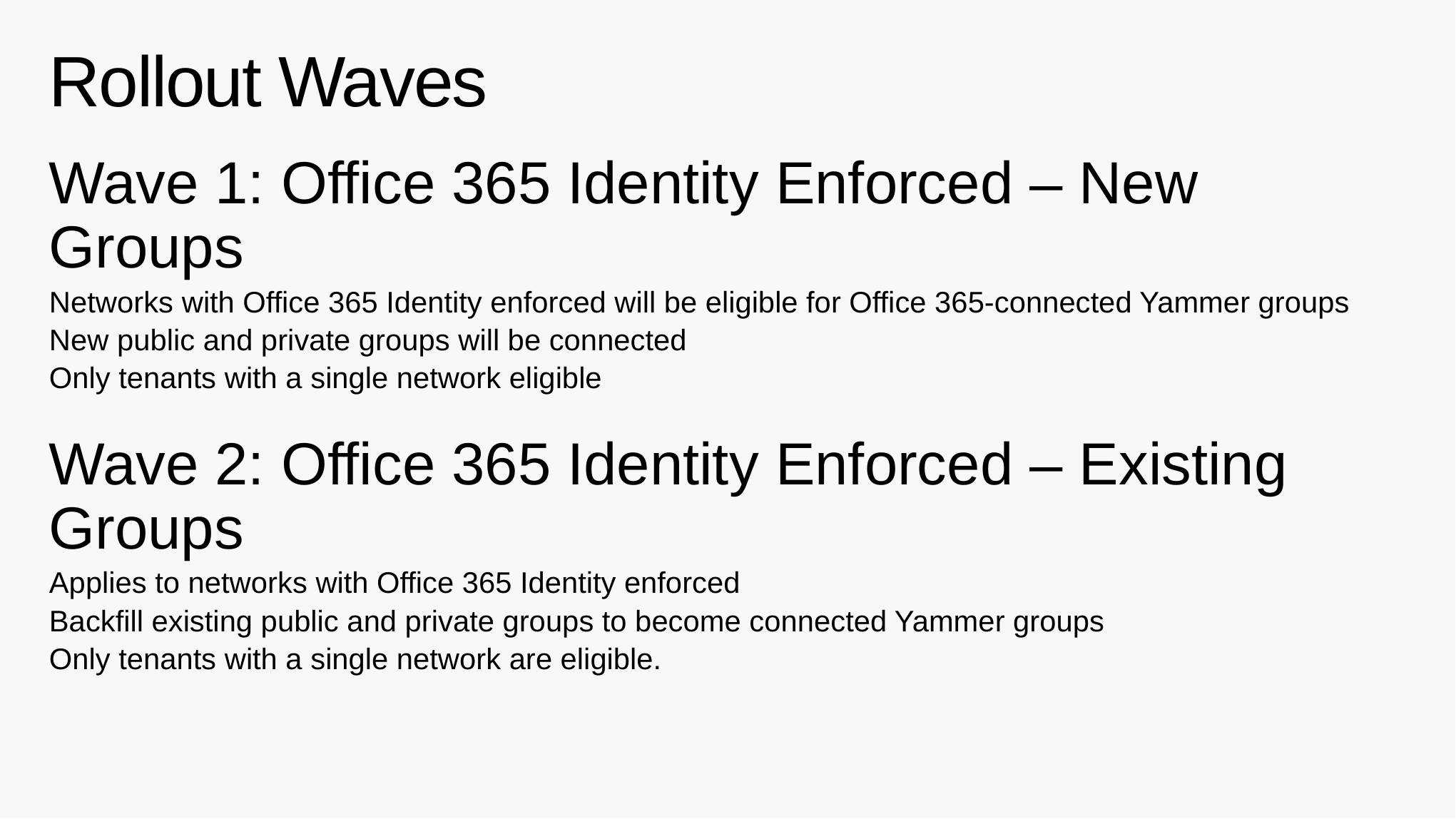

# Rollout Waves
Wave 1: Office 365 Identity Enforced – New Groups
Networks with Office 365 Identity enforced will be eligible for Office 365-connected Yammer groups
New public and private groups will be connected
Only tenants with a single network eligible

Wave 2: Office 365 Identity Enforced – Existing Groups
Applies to networks with Office 365 Identity enforced
Backfill existing public and private groups to become connected Yammer groups
Only tenants with a single network are eligible.